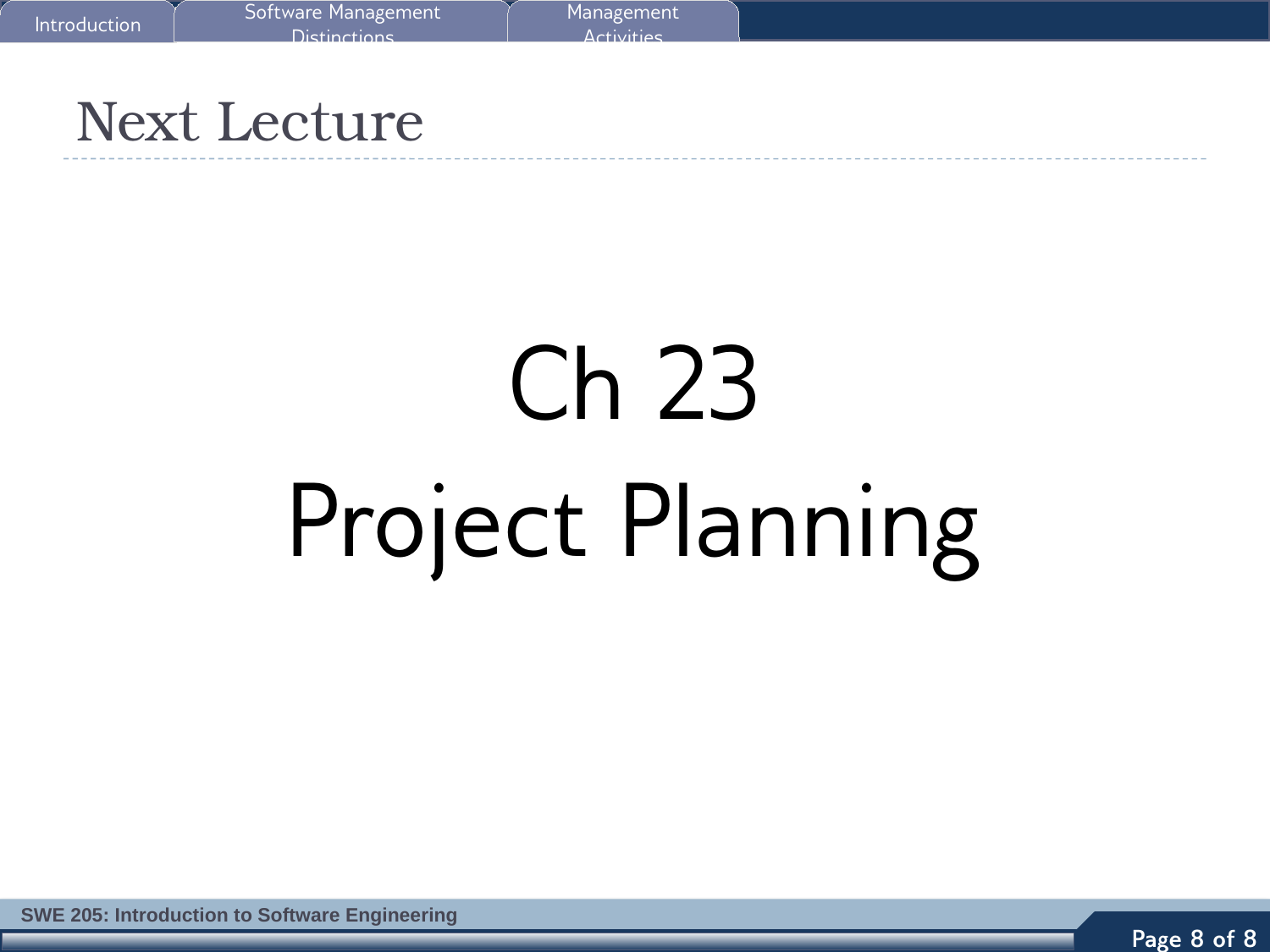

Introduction
Software Management Distinctions
Management Activities
# Next Lecture

Ch 23
Project Planning
8
Page 8 of 8